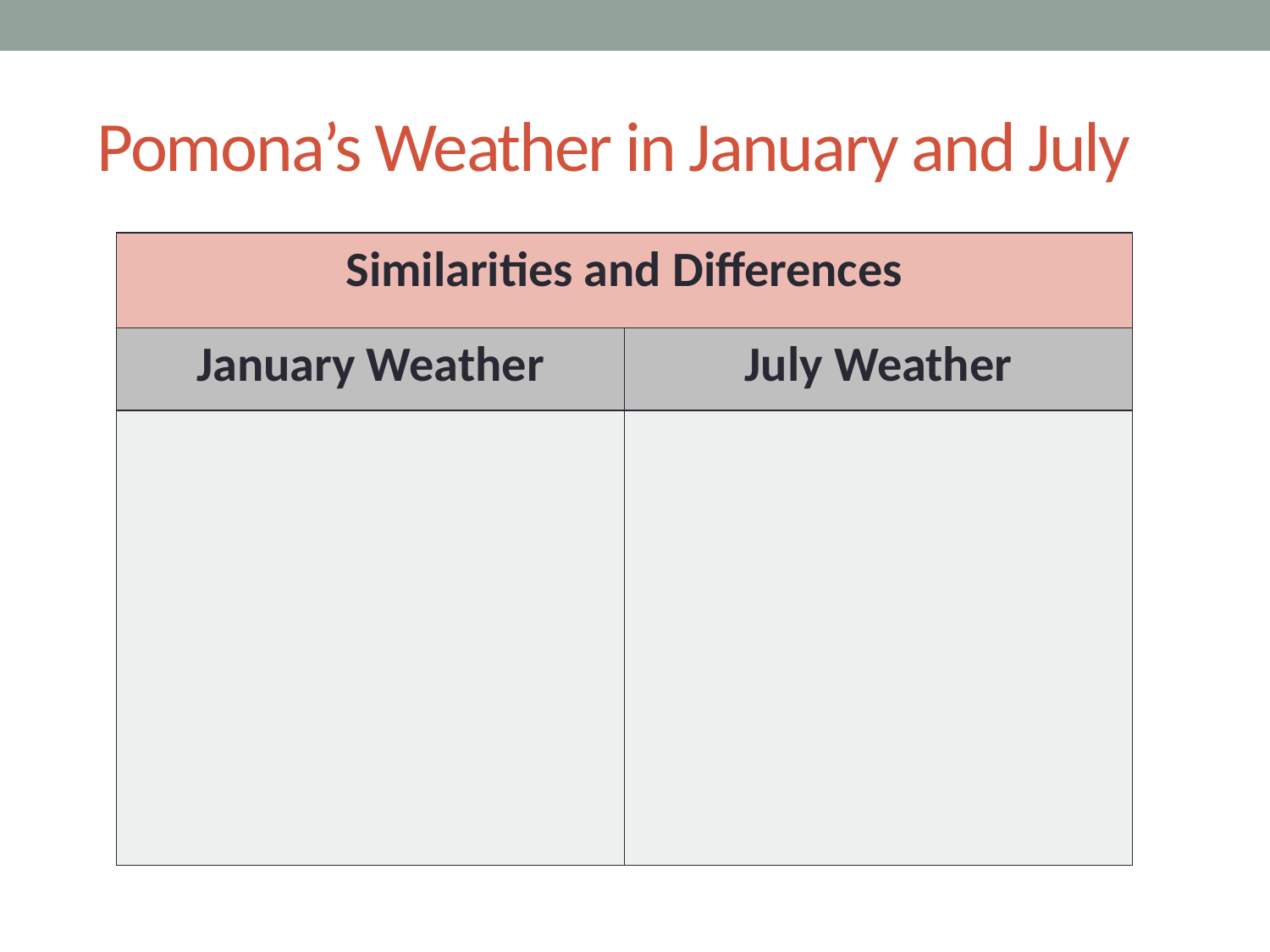

# Pomona’s Weather in January and July

| Similarities and Differences |  |
| --- | --- |
| January Weather | July Weather |
|  |  |